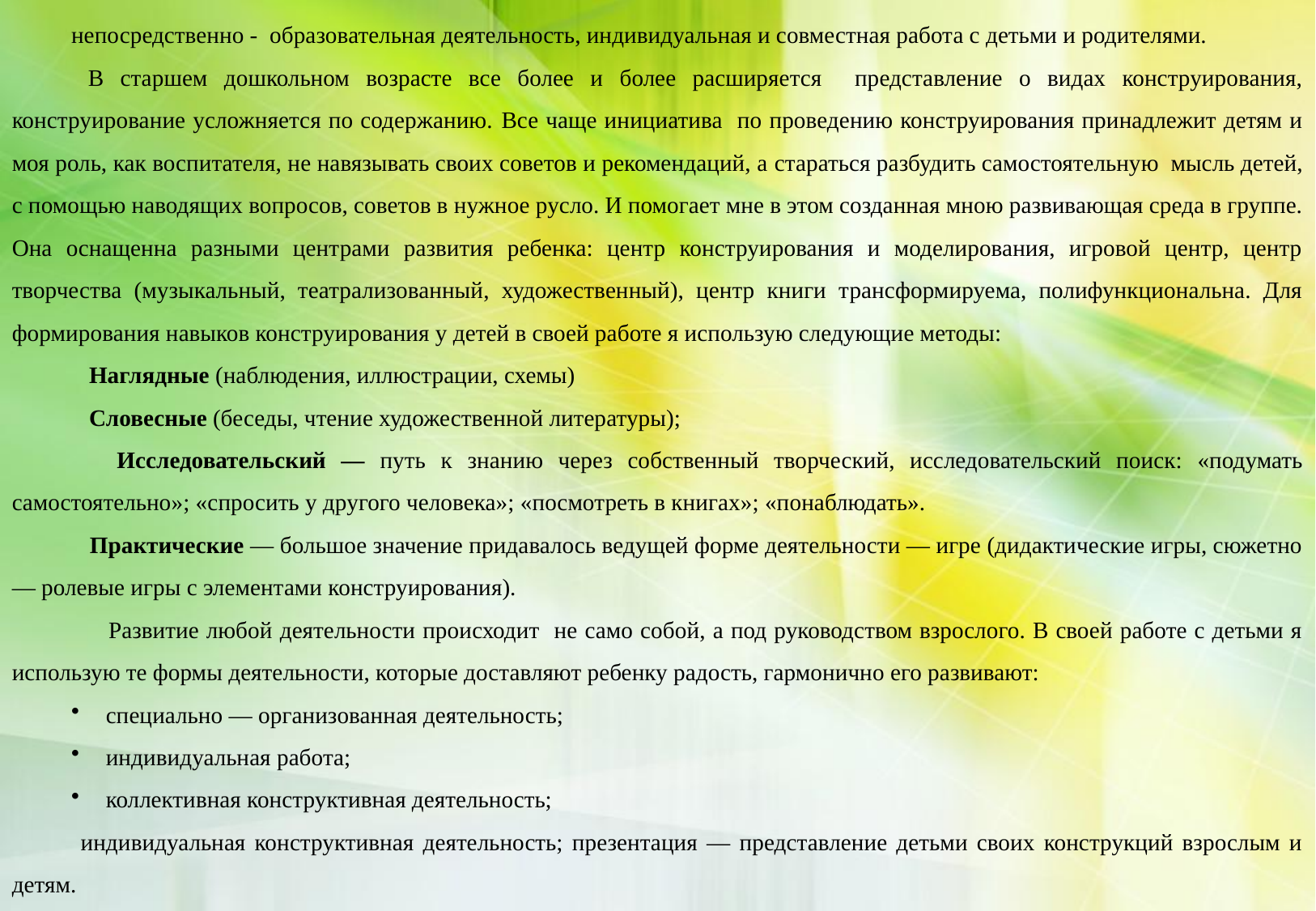

непосредственно -  образовательная деятельность, индивидуальная и совместная работа с детьми и родителями.
 В старшем дошкольном возрасте все более и более расширяется  представление о видах конструирования, конструирование усложняется по содержанию. Все чаще инициатива  по проведению конструирования принадлежит детям и моя роль, как воспитателя, не навязывать своих советов и рекомендаций, а стараться разбудить самостоятельную  мысль детей, с помощью наводящих вопросов, советов в нужное русло. И помогает мне в этом созданная мною развивающая среда в группе. Она оснащенна разными центрами развития ребенка: центр конструирования и моделирования, игровой центр, центр творчества (музыкальный, театрализованный, художественный), центр книги трансформируема, полифункциональна. Для формирования навыков конструирования у детей в своей работе я использую следующие методы:
   Наглядные (наблюдения, иллюстрации, схемы)
   Словесные (беседы, чтение художественной литературы);
   Исследовательский — путь к знанию через собственный творческий, исследовательский поиск: «подумать самостоятельно»; «спросить у другого человека»; «посмотреть в книгах»; «понаблюдать».
   Практические — большое значение придавалось ведущей форме деятельности — игре (дидактические игры, сюжетно — ролевые игры с элементами конструирования).
     Развитие любой деятельности происходит  не само собой, а под руководством взрослого. В своей работе с детьми я использую те формы деятельности, которые доставляют ребенку радость, гармонично его развивают:
 специально — организованная деятельность;
 индивидуальная работа;
 коллективная конструктивная деятельность;
 индивидуальная конструктивная деятельность; презентация — представление детьми своих конструкций взрослым и детям.
Использование следующих форм,  методов и приемов дает мне возможность вовлечь детей в разнообразную деятельность: